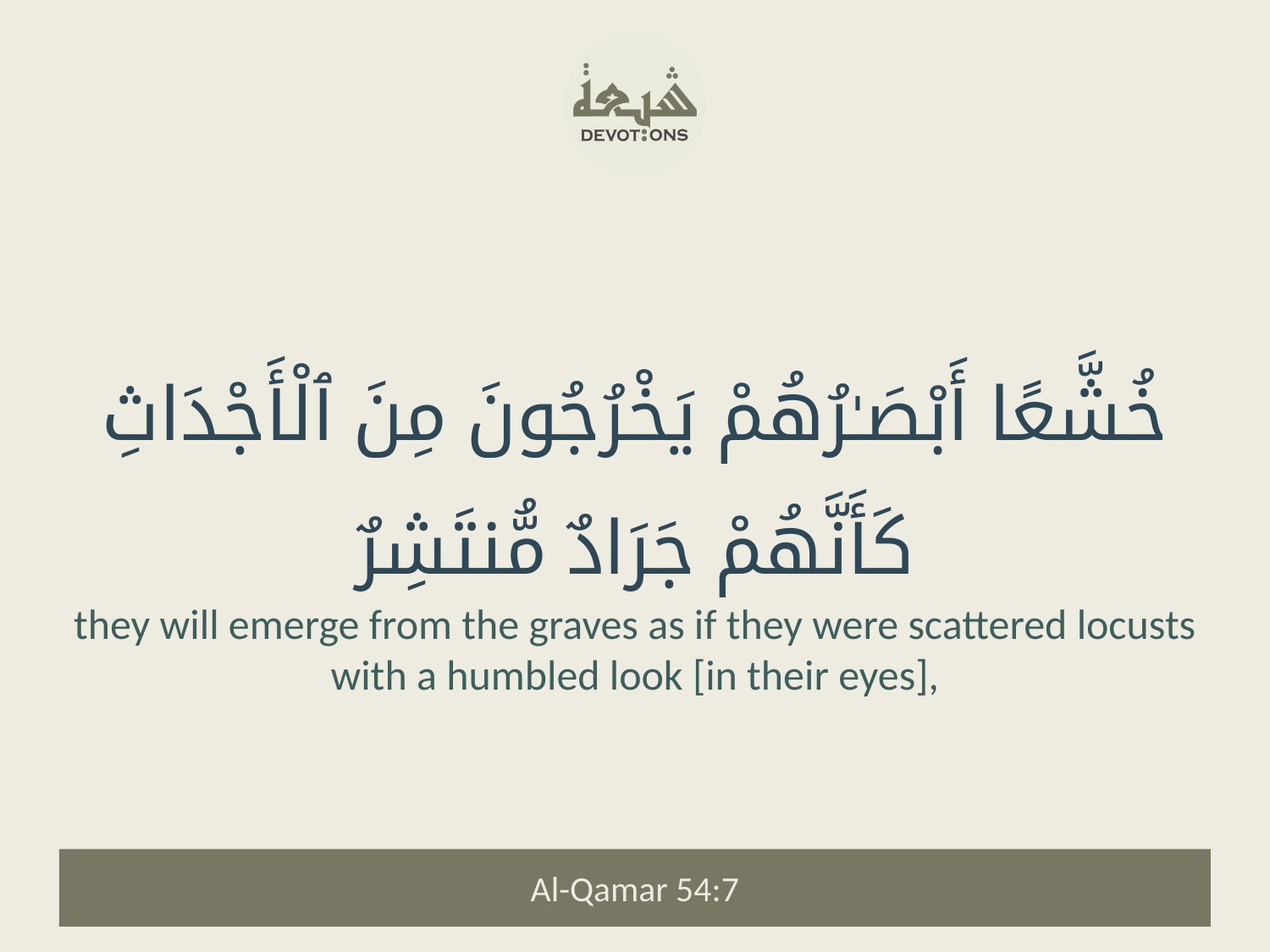

خُشَّعًا أَبْصَـٰرُهُمْ يَخْرُجُونَ مِنَ ٱلْأَجْدَاثِ كَأَنَّهُمْ جَرَادٌ مُّنتَشِرٌ
they will emerge from the graves as if they were scattered locusts with a humbled look [in their eyes],
Al-Qamar 54:7